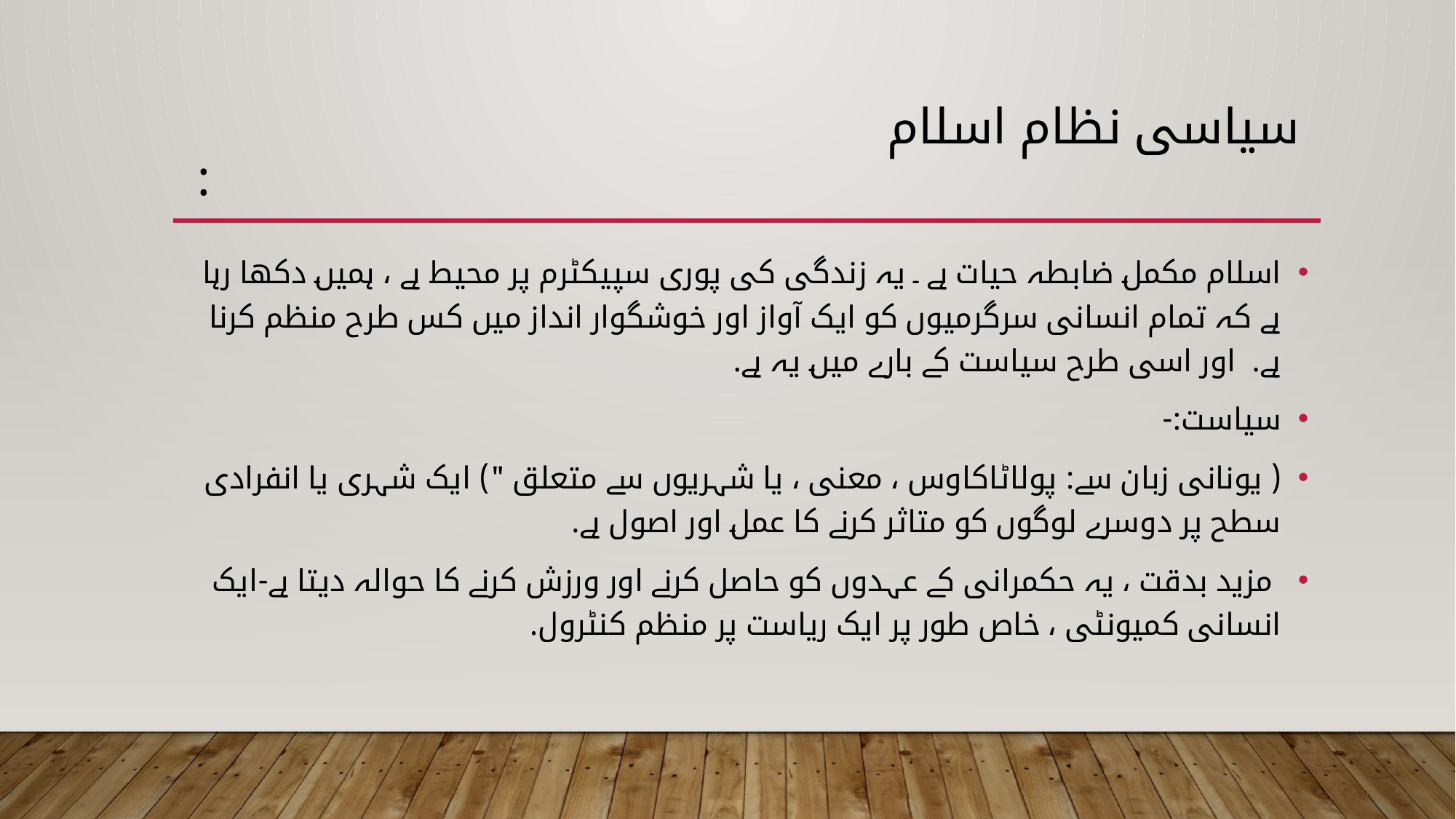

# سیاسی نظام اسلام                                                            :
اسلام مکمل ضابطہ حیات ہے ۔ یہ زندگی کی پوری سپیکٹرم پر محیط ہے ، ہمیں دکھا رہا ہے کہ تمام انسانی سرگرمیوں کو ایک آواز اور خوشگوار انداز میں کس طرح منظم کرنا ہے.  اور اسی طرح سیاست کے بارے میں یہ ہے.
سیاست:-
( یونانی زبان سے: پولاٹاکاوس ، معنی ، یا شہریوں سے متعلق ") ایک شہری یا انفرادی سطح پر دوسرے لوگوں کو متاثر کرنے کا عمل اور اصول ہے.
 مزید بدقت ، یہ حکمرانی کے عہدوں کو حاصل کرنے اور ورزش کرنے کا حوالہ دیتا ہے-ایک انسانی کمیونٹی ، خاص طور پر ایک ریاست پر منظم کنٹرول.